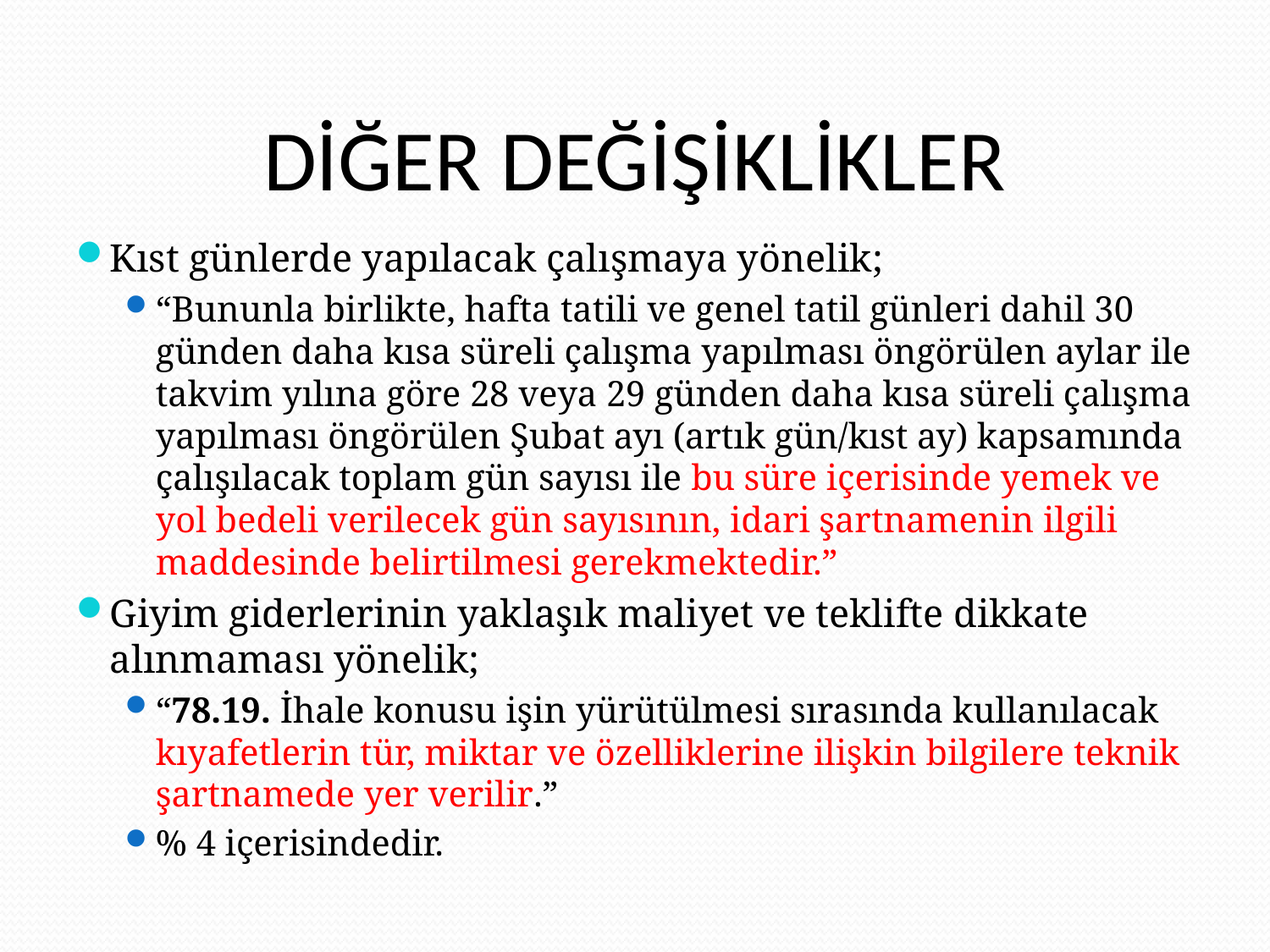

# DİĞER DEĞİŞİKLİKLER
Kıst günlerde yapılacak çalışmaya yönelik;
“Bununla birlikte, hafta tatili ve genel tatil günleri dahil 30 günden daha kısa süreli çalışma yapılması öngörülen aylar ile takvim yılına göre 28 veya 29 günden daha kısa süreli çalışma yapılması öngörülen Şubat ayı (artık gün/kıst ay) kapsamında çalışılacak toplam gün sayısı ile bu süre içerisinde yemek ve yol bedeli verilecek gün sayısının, idari şartnamenin ilgili maddesinde belirtilmesi gerekmektedir.”
Giyim giderlerinin yaklaşık maliyet ve teklifte dikkate alınmaması yönelik;
“78.19. İhale konusu işin yürütülmesi sırasında kullanılacak kıyafetlerin tür, miktar ve özelliklerine ilişkin bilgilere teknik şartnamede yer verilir.”
% 4 içerisindedir.